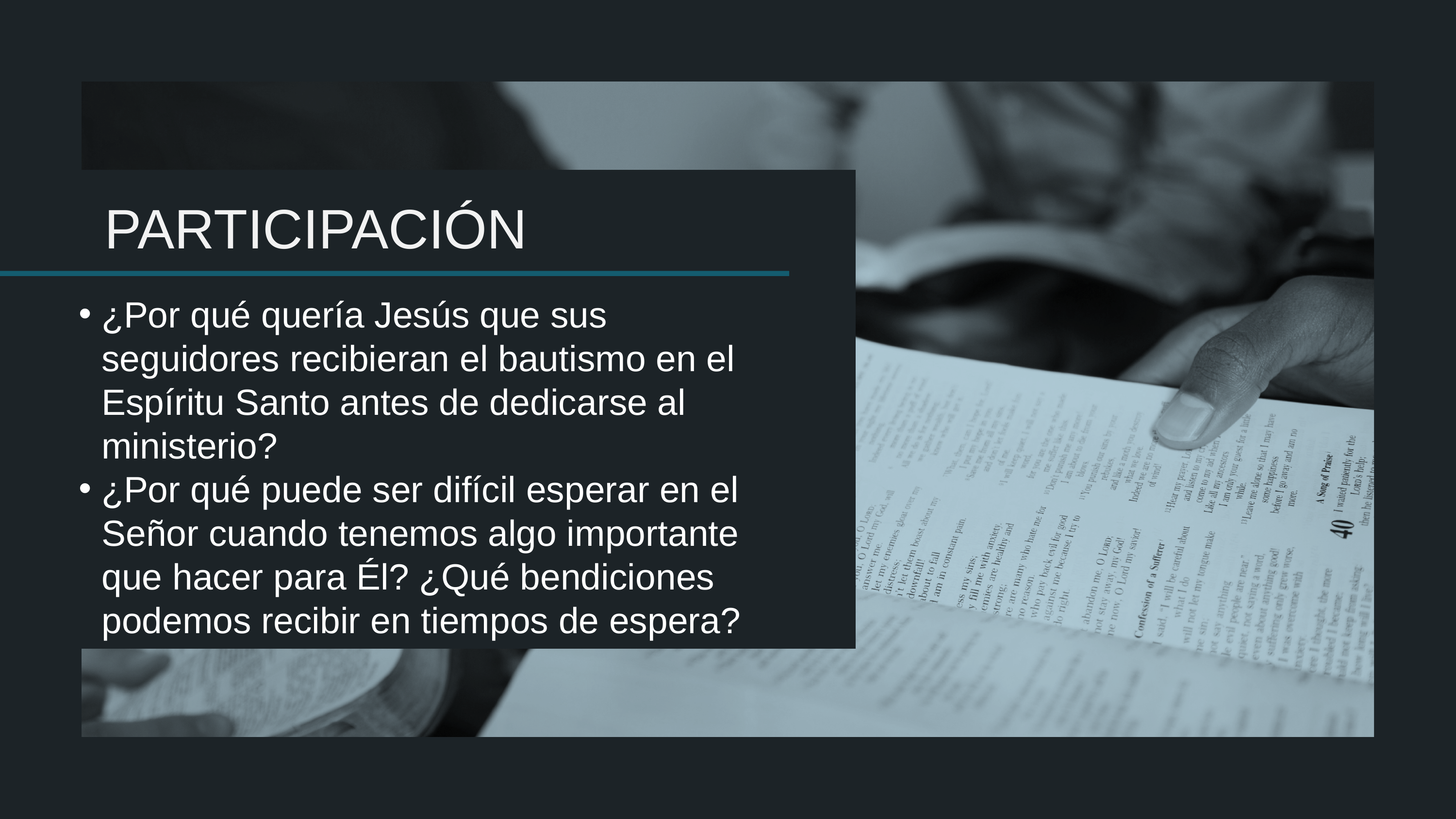

¿Por qué quería Jesús que sus seguidores recibieran el bautismo en el Espíritu Santo antes de dedicarse al ministerio?
¿Por qué puede ser difícil esperar en el Señor cuando tenemos algo importante que hacer para Él? ¿Qué bendiciones podemos recibir en tiempos de espera?